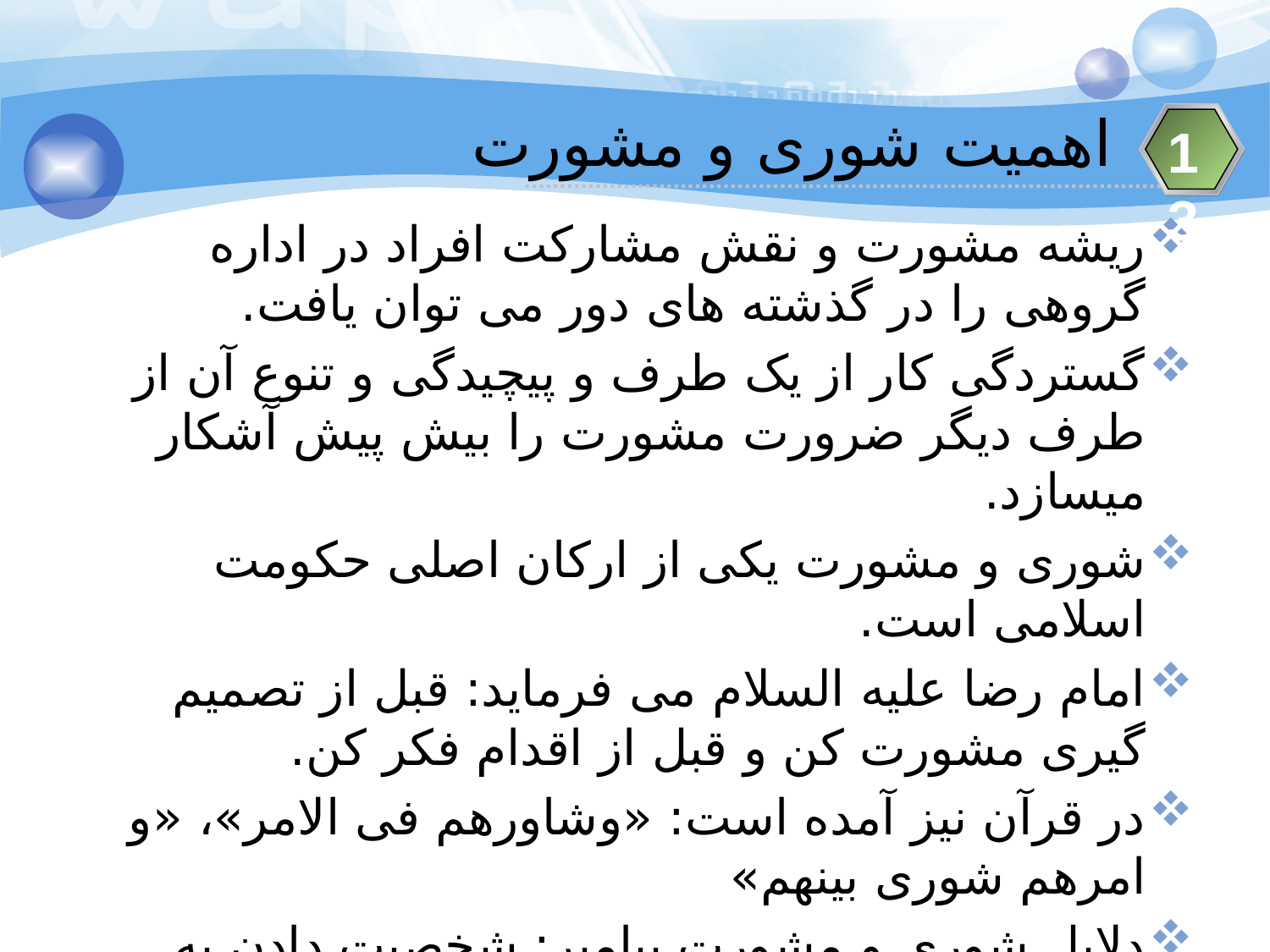

اهمیت شوری و مشورت

13

ریشه مشورت و نقش مشارکت افراد در اداره گروهی را در گذشته های دور می توان یافت.
گستردگی کار از یک طرف و پیچیدگی و تنوع آن از طرف دیگر ضرورت مشورت را بیش پیش آشکار میسازد.
شوری و مشورت یکی از ارکان اصلی حکومت اسلامی است.
امام رضا علیه السلام می فرماید: قبل از تصمیم گیری مشورت کن و قبل از اقدام فکر کن.
در قرآن نیز آمده است: «وشاورهم فی الامر»، «و امرهم شوری بینهم»
دلایل شوری و مشورت پیامبر: شخصیت دادن به امت، آزمایش اصحاب و تشخیص صاحب نظران، رشد فکری مردم و پرورش استعداد های بالقوه اصحاب و استفاده از تایید مردم می باشد